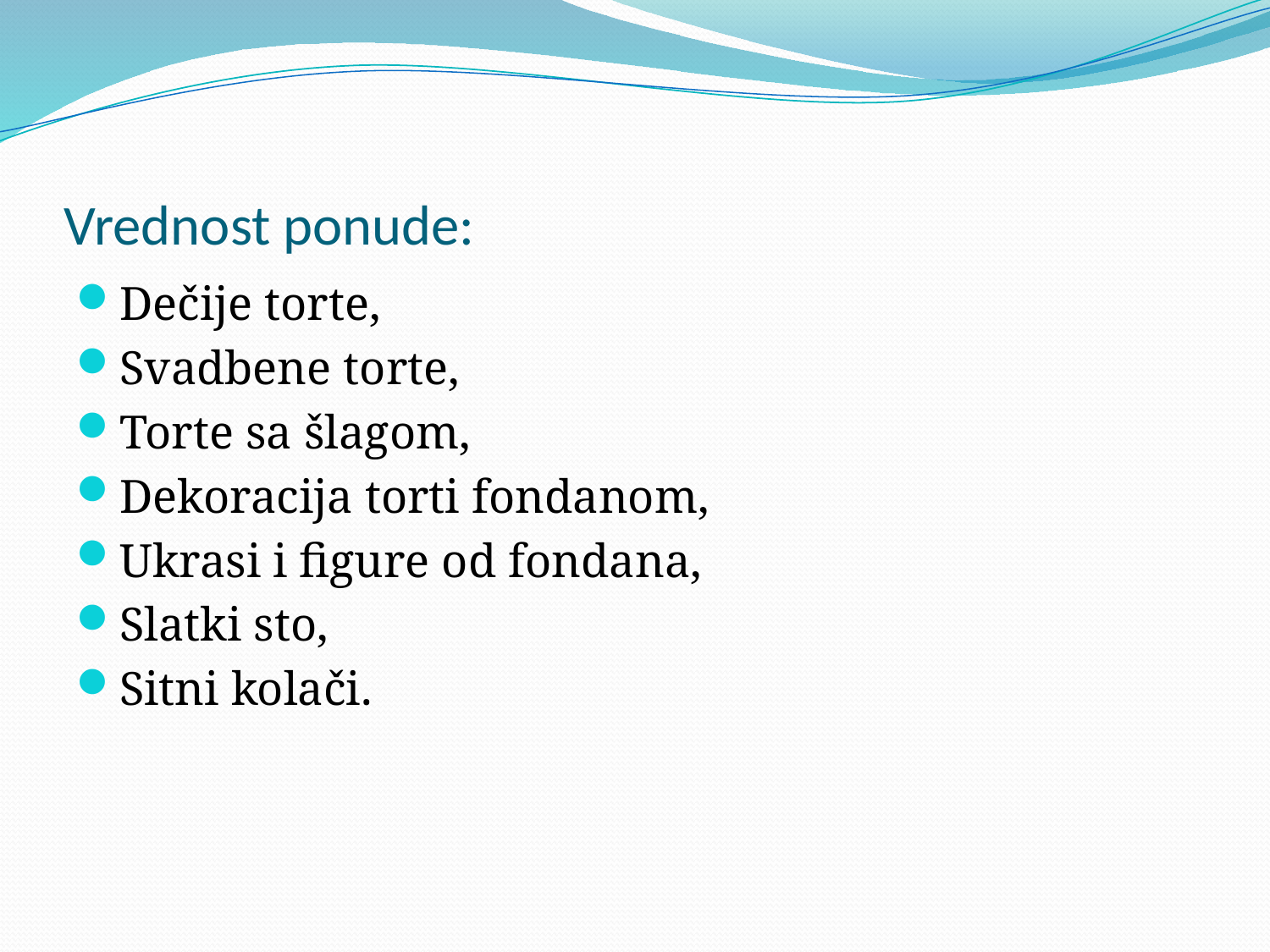

# Vrednost ponude:
Dečije torte,
Svadbene torte,
Torte sa šlagom,
Dekoracija torti fondanom,
Ukrasi i figure od fondana,
Slatki sto,
Sitni kolači.